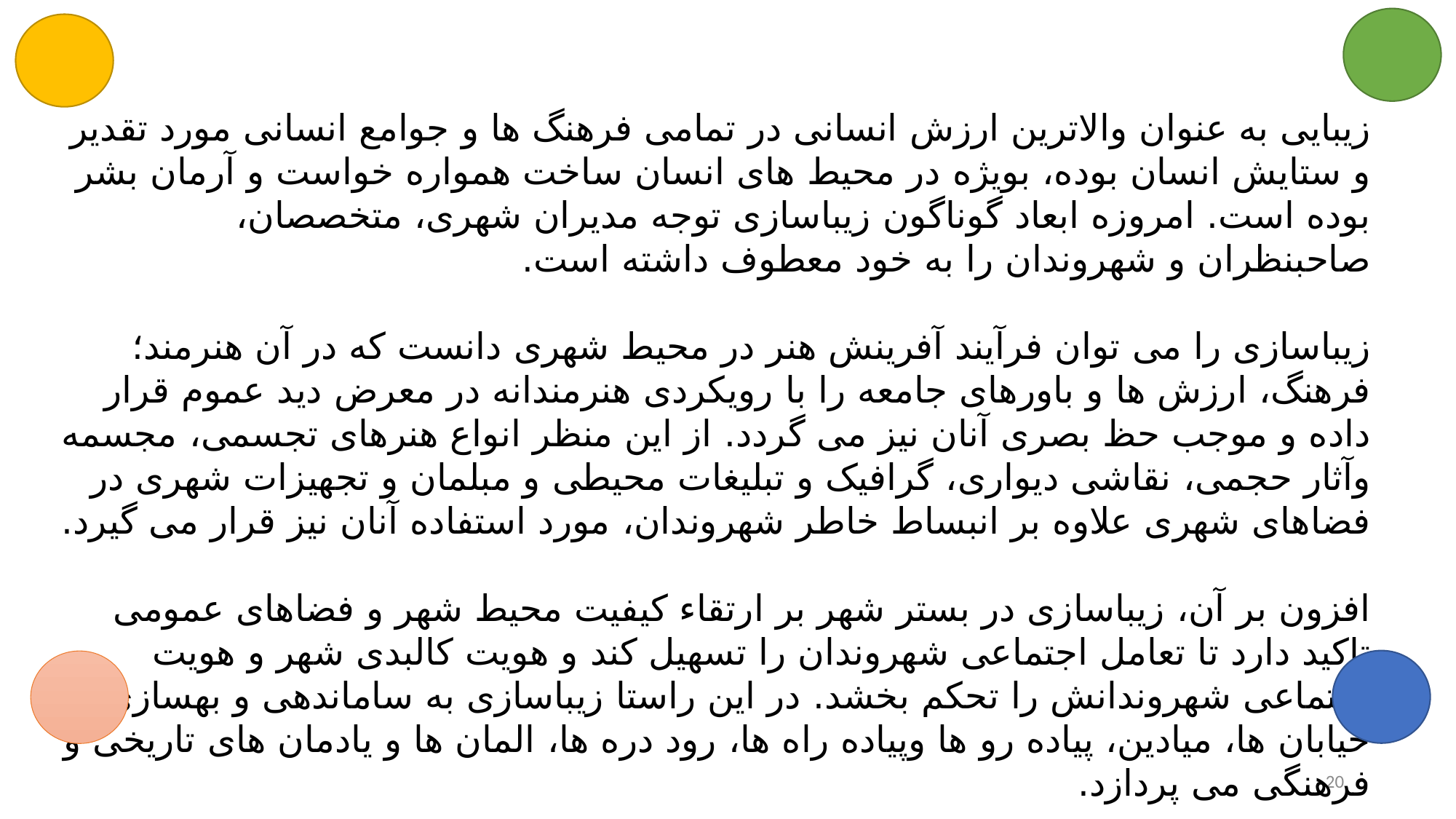

زیبایی به عنوان والاترین ارزش انسانی در تمامی فرهنگ ها و جوامع انسانی مورد تقدیر و ستایش انسان بوده، بویژه در محیط های انسان ساخت همواره خواست و آرمان بشر بوده است. امروزه ابعاد گوناگون زیباسازی توجه مدیران شهری، متخصصان، صاحبنظران و شهروندان را به خود معطوف داشته است.

زیباسازی را می توان فرآیند آفرینش هنر در محیط شهری دانست که در آن هنرمند؛ فرهنگ، ارزش ها و باورهای جامعه را با رویکردی هنرمندانه در معرض دید عموم قرار داده و موجب حظ بصری آنان نیز می گردد. از این منظر انواع هنرهای تجسمی، مجسمه وآثار حجمی، نقاشی دیواری، گرافیک و تبلیغات محیطی و مبلمان و تجهیزات شهری در فضاهای شهری علاوه بر انبساط خاطر شهروندان، مورد استفاده آنان نیز قرار می گیرد.

افزون بر آن، زیباسازی در بستر شهر بر ارتقاء کیفیت محیط شهر و فضاهای عمومی تاکید دارد تا تعامل اجتماعی شهروندان را تسهیل کند و هویت کالبدی شهر و هویت اجتماعی شهروندانش را تحکم بخشد. در این راستا زیباسازی به ساماندهی و بهسازی خیابان ها، میادین، پیاده رو ها وپیاده راه ها، رود دره ها، المان ها و یادمان های تاریخی و فرهنگی می پردازد.

20